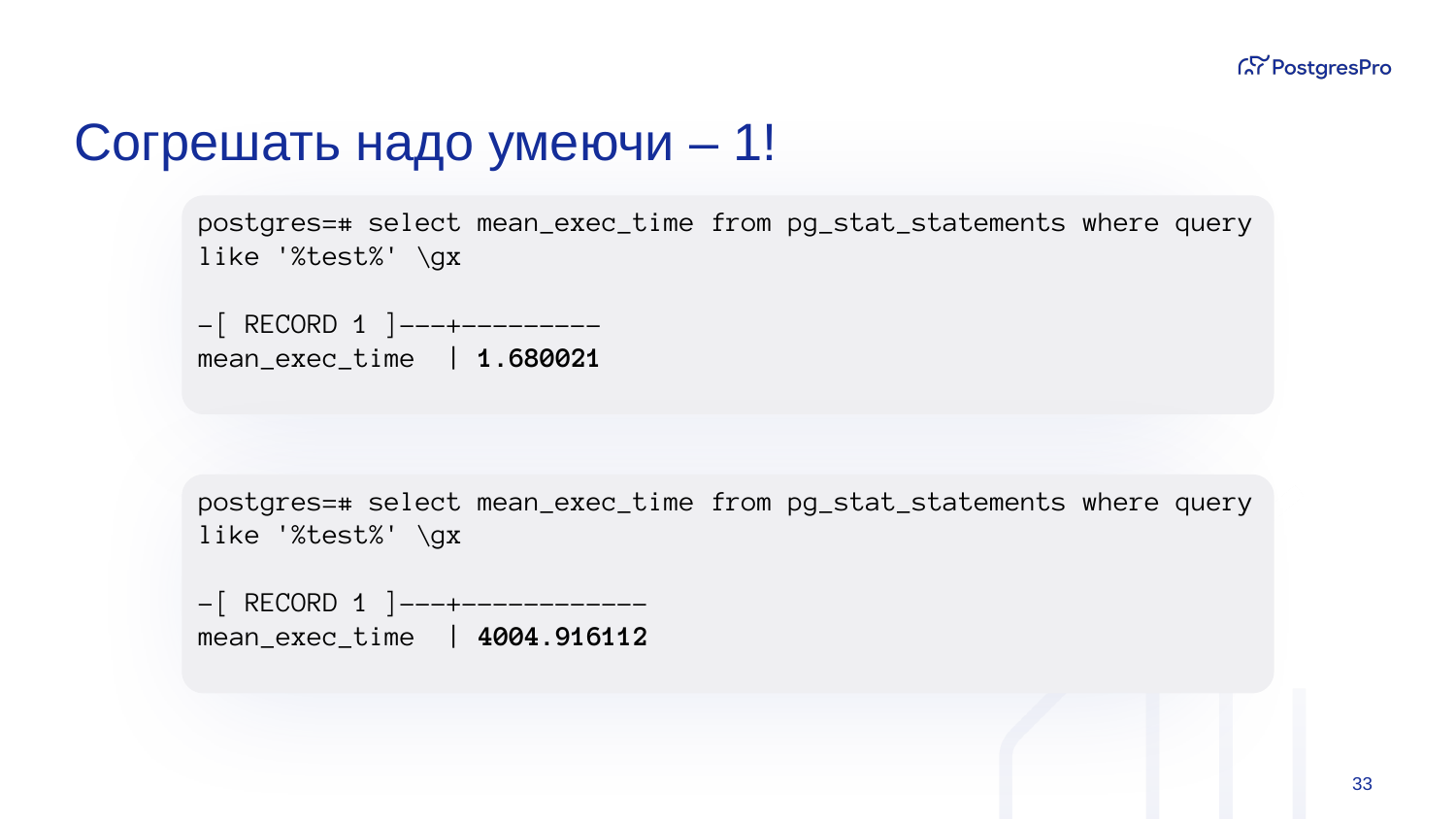

# Согрешать надо умеючи – 1!
postgres=# select mean_exec_time from pg_stat_statements where query like '%test%' \gx
-[ RECORD 1 ]---+---------
mean_exec_time  | 1.680021

postgres=# select mean_exec_time from pg_stat_statements where query like '%test%' \gx
-[ RECORD 1 ]---+------------
mean_exec_time  | 4004.916112

33